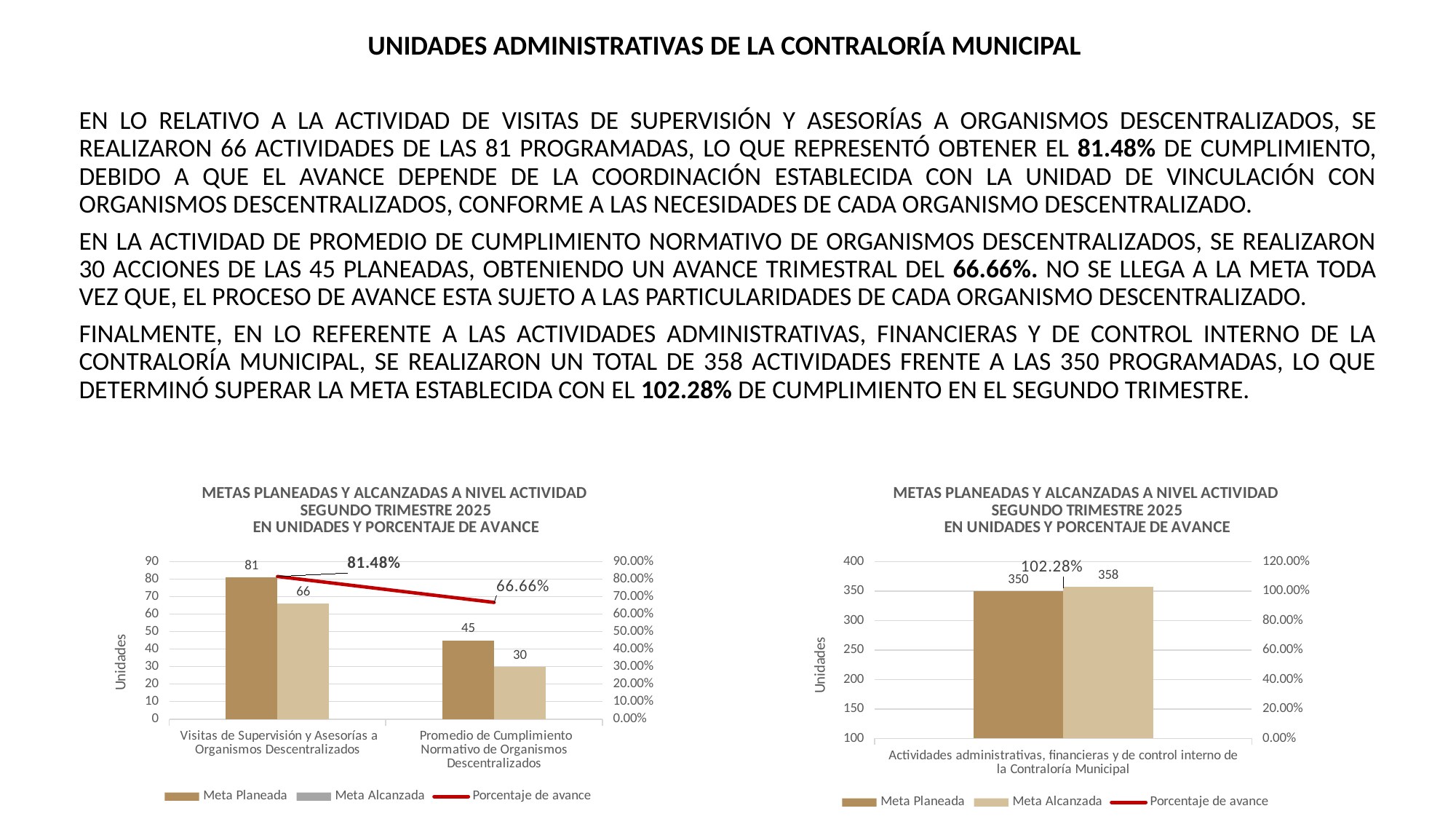

UNIDADES ADMINISTRATIVAS DE LA CONTRALORÍA MUNICIPAL

EN LO RELATIVO A LA ACTIVIDAD DE VISITAS DE SUPERVISIÓN Y ASESORÍAS A ORGANISMOS DESCENTRALIZADOS, SE REALIZARON 66 ACTIVIDADES DE LAS 81 PROGRAMADAS, LO QUE REPRESENTÓ OBTENER EL 81.48% DE CUMPLIMIENTO, DEBIDO A QUE EL AVANCE DEPENDE DE LA COORDINACIÓN ESTABLECIDA CON LA UNIDAD DE VINCULACIÓN CON ORGANISMOS DESCENTRALIZADOS, CONFORME A LAS NECESIDADES DE CADA ORGANISMO DESCENTRALIZADO.
EN LA ACTIVIDAD DE PROMEDIO DE CUMPLIMIENTO NORMATIVO DE ORGANISMOS DESCENTRALIZADOS, SE REALIZARON 30 ACCIONES DE LAS 45 PLANEADAS, OBTENIENDO UN AVANCE TRIMESTRAL DEL 66.66%. NO SE LLEGA A LA META TODA VEZ QUE, EL PROCESO DE AVANCE ESTA SUJETO A LAS PARTICULARIDADES DE CADA ORGANISMO DESCENTRALIZADO.
FINALMENTE, EN LO REFERENTE A LAS ACTIVIDADES ADMINISTRATIVAS, FINANCIERAS Y DE CONTROL INTERNO DE LA CONTRALORÍA MUNICIPAL, SE REALIZARON UN TOTAL DE 358 ACTIVIDADES FRENTE A LAS 350 PROGRAMADAS, LO QUE DETERMINÓ SUPERAR LA META ESTABLECIDA CON EL 102.28% DE CUMPLIMIENTO EN EL SEGUNDO TRIMESTRE.

### Chart: METAS PLANEADAS Y ALCANZADAS A NIVEL ACTIVIDAD
SEGUNDO TRIMESTRE 2025
EN UNIDADES Y PORCENTAJE DE AVANCE

| Category | Meta Planeada | Meta Alcanzada |  |
|---|---|---|---|
|  Visitas de Supervisión y Asesorías a Organismos Descentralizados | 81.0 | 66.0 | 0.8148148148148148 |
|  Promedio de Cumplimiento Normativo de Organismos Descentralizados | 45.0 | 30.0 | 0.6666666666666666 |

### Chart: METAS PLANEADAS Y ALCANZADAS A NIVEL ACTIVIDAD
SEGUNDO TRIMESTRE 2025
EN UNIDADES Y PORCENTAJE DE AVANCE

| Category | Meta Planeada | Meta Alcanzada |  |
|---|---|---|---|
| Actividades administrativas, financieras y de control interno de la Contraloría Municipal | 350.0 | 358.0 | 1.022857142857143 |